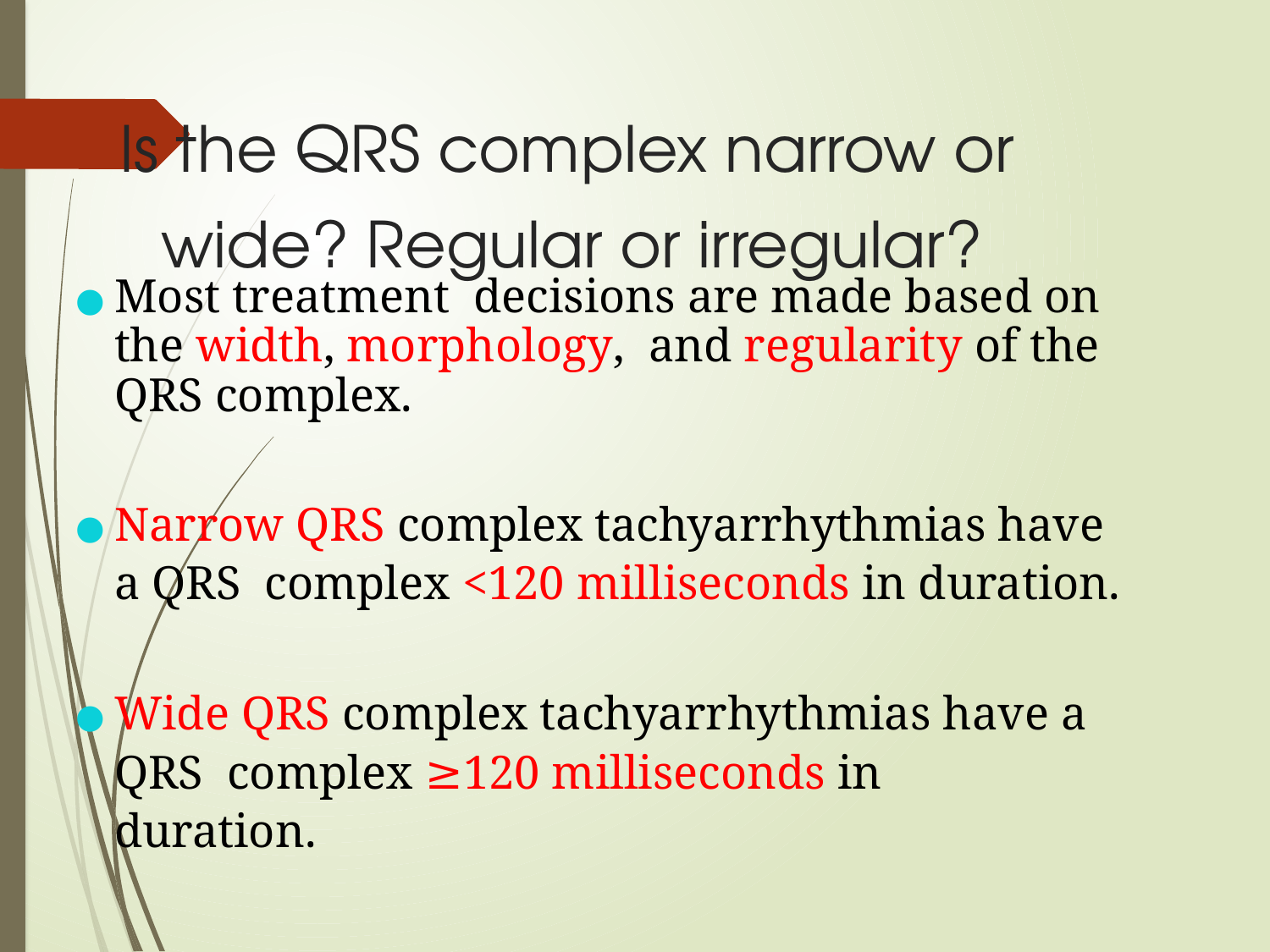

# Is the QRS complex narrow or  wide? Regular or irregular?
Most treatment  decisions are made based on the width, morphology,  and regularity of the QRS complex.

Narrow QRS complex tachyarrhythmias have a QRS  complex <120 milliseconds in duration.

Wide QRS complex tachyarrhythmias have a QRS  complex ≥120 milliseconds in duration.